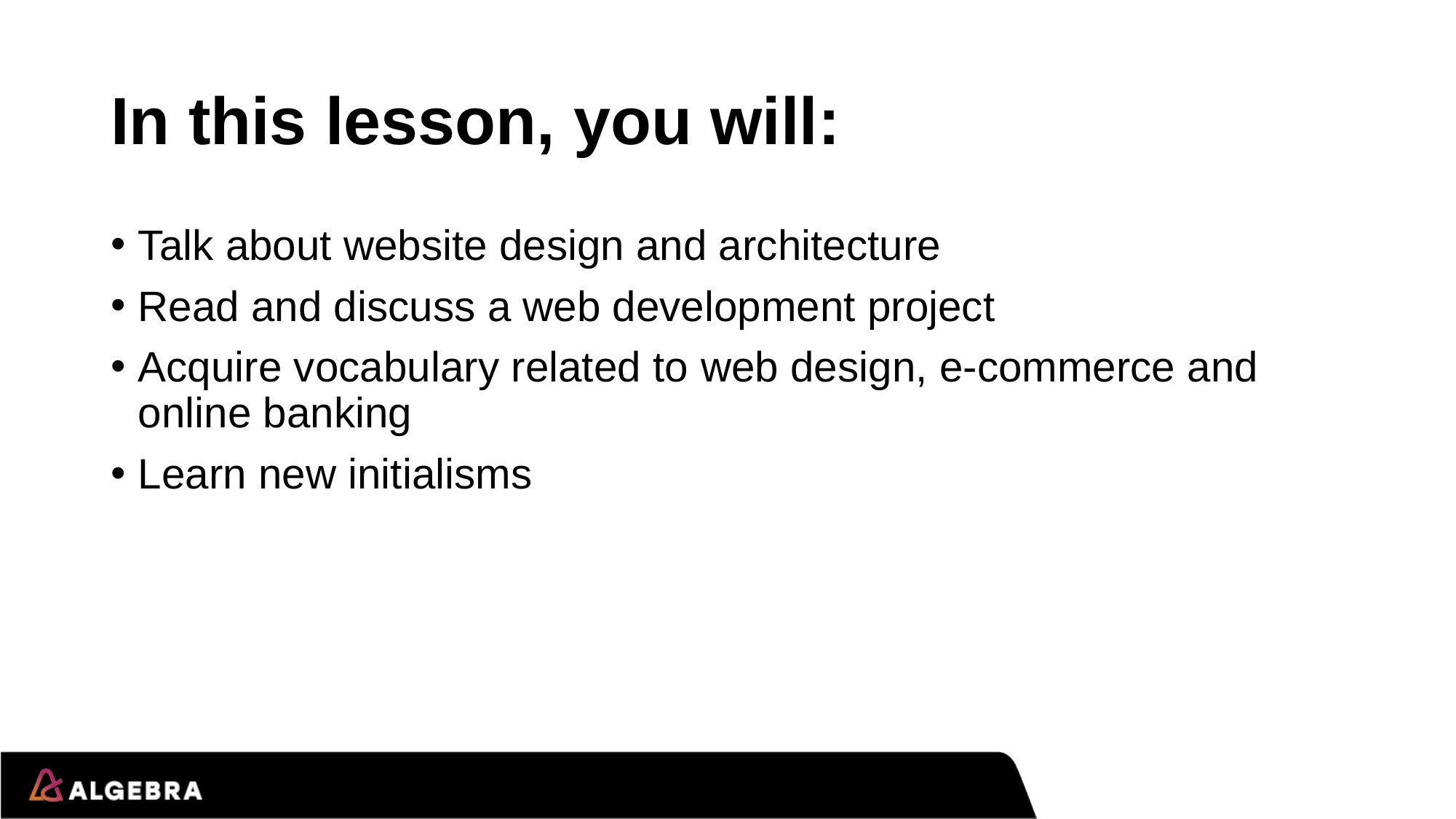

# In this lesson, you will:
Talk about website design and architecture
Read and discuss a web development project
Acquire vocabulary related to web design, e-commerce and online banking
Learn new initialisms